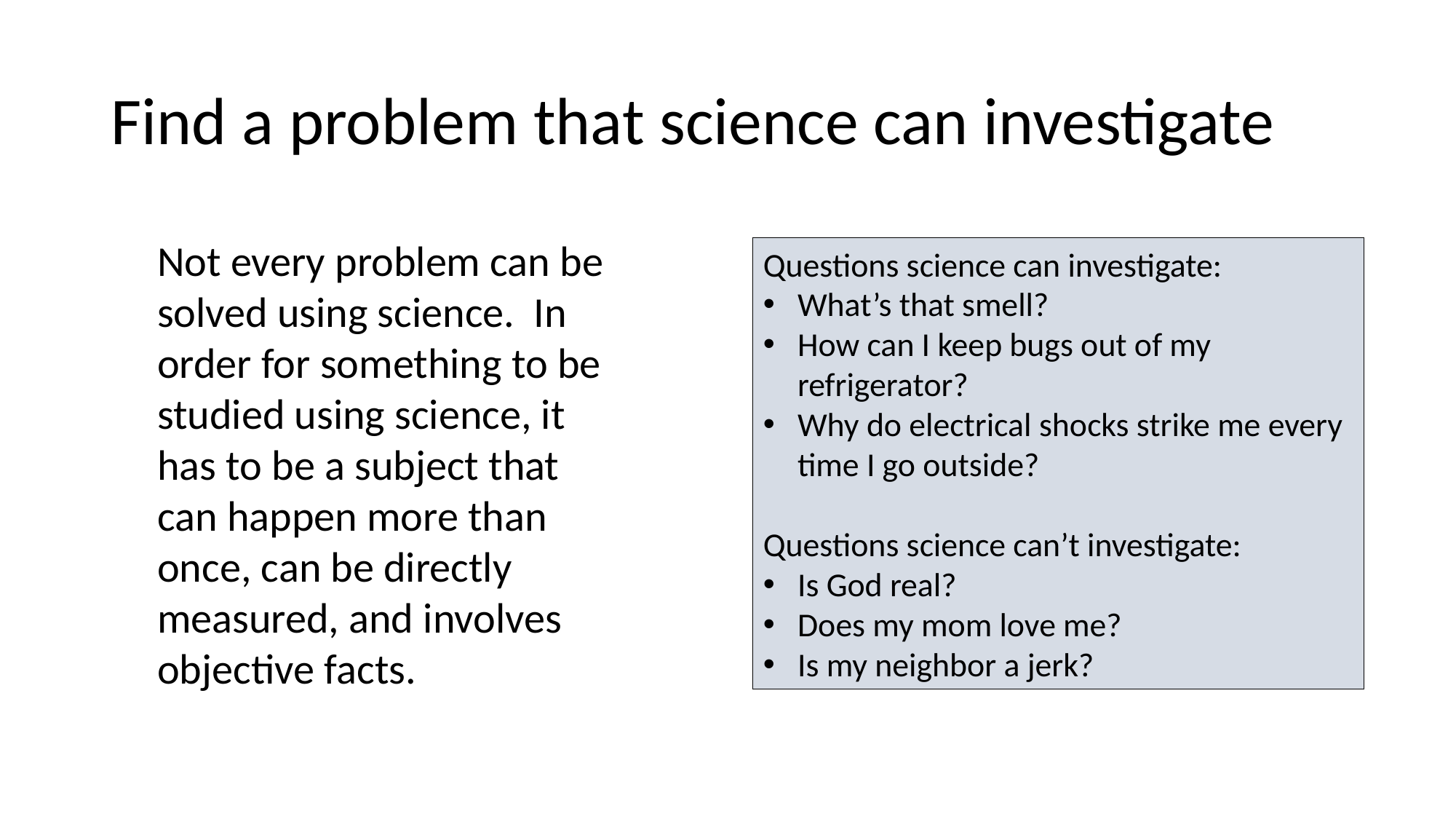

# Find a problem that science can investigate
Not every problem can be solved using science.  In order for something to be studied using science, it has to be a subject that can happen more than once, can be directly measured, and involves objective facts.
Questions science can investigate:
What’s that smell?
How can I keep bugs out of my refrigerator?
Why do electrical shocks strike me every time I go outside?

Questions science can’t investigate:
Is God real?
Does my mom love me?
Is my neighbor a jerk?